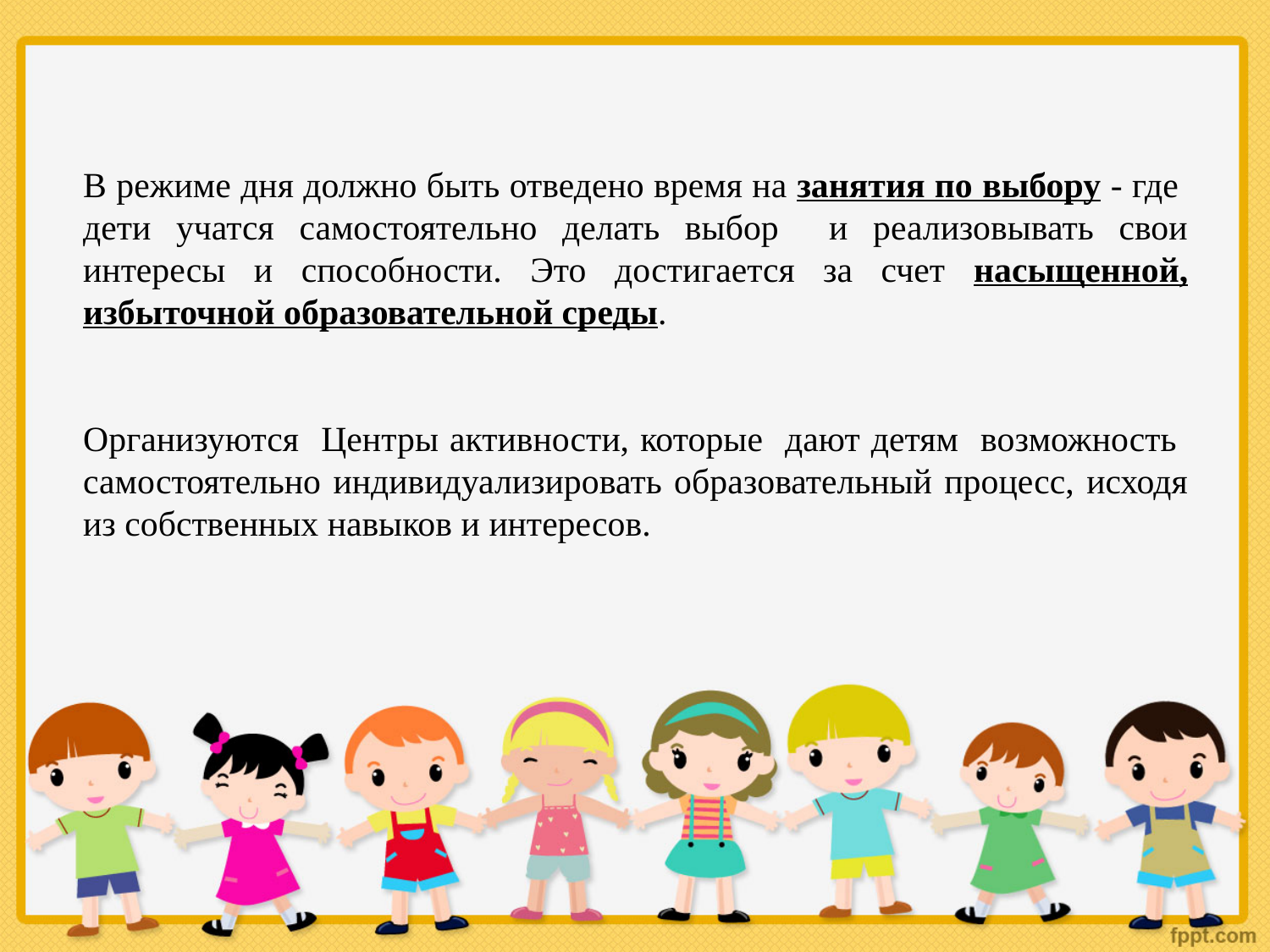

В режиме дня должно быть отведено время на занятия по выбору - где  дети учатся самостоятельно делать выбор  и реализовывать свои интересы и способности. Это достигается за счет насыщенной, избыточной образовательной среды.

Организуются  Центры активности, которые  дают детям  возможность  самостоятельно индивидуализировать образовательный процесс, исходя из собственных навыков и интересов.